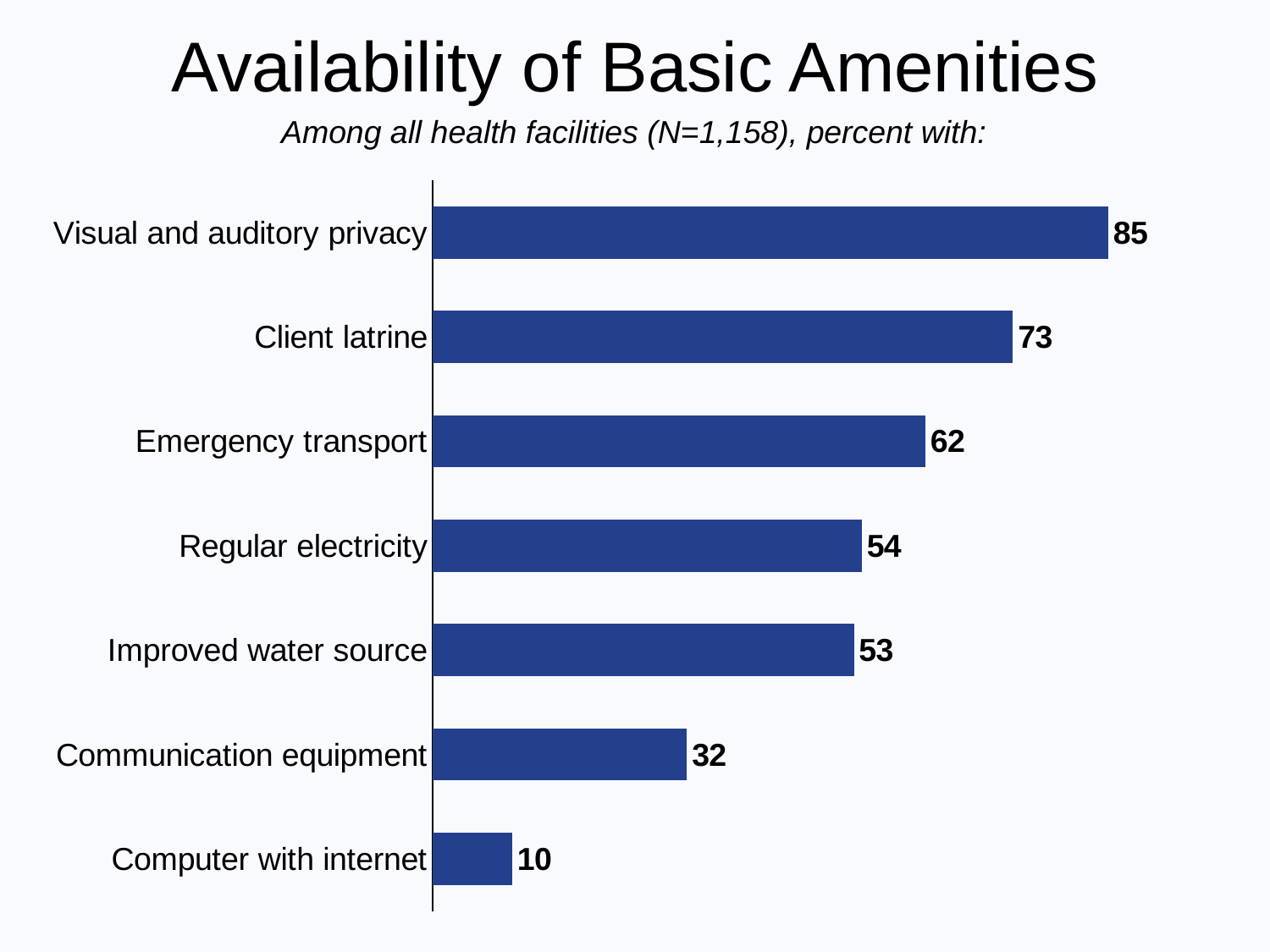

# Availability of Basic Amenities
Among all health facilities (N=1,158), percent with:

### Chart

| Category | Column1 |
|---|---|
| Computer with internet | 10.0 |
| Communication equipment | 32.0 |
| Improved water source | 53.0 |
| Regular electricity | 54.0 |
| Emergency transport | 62.0 |
| Client latrine | 73.0 |
| Visual and auditory privacy | 85.0 |